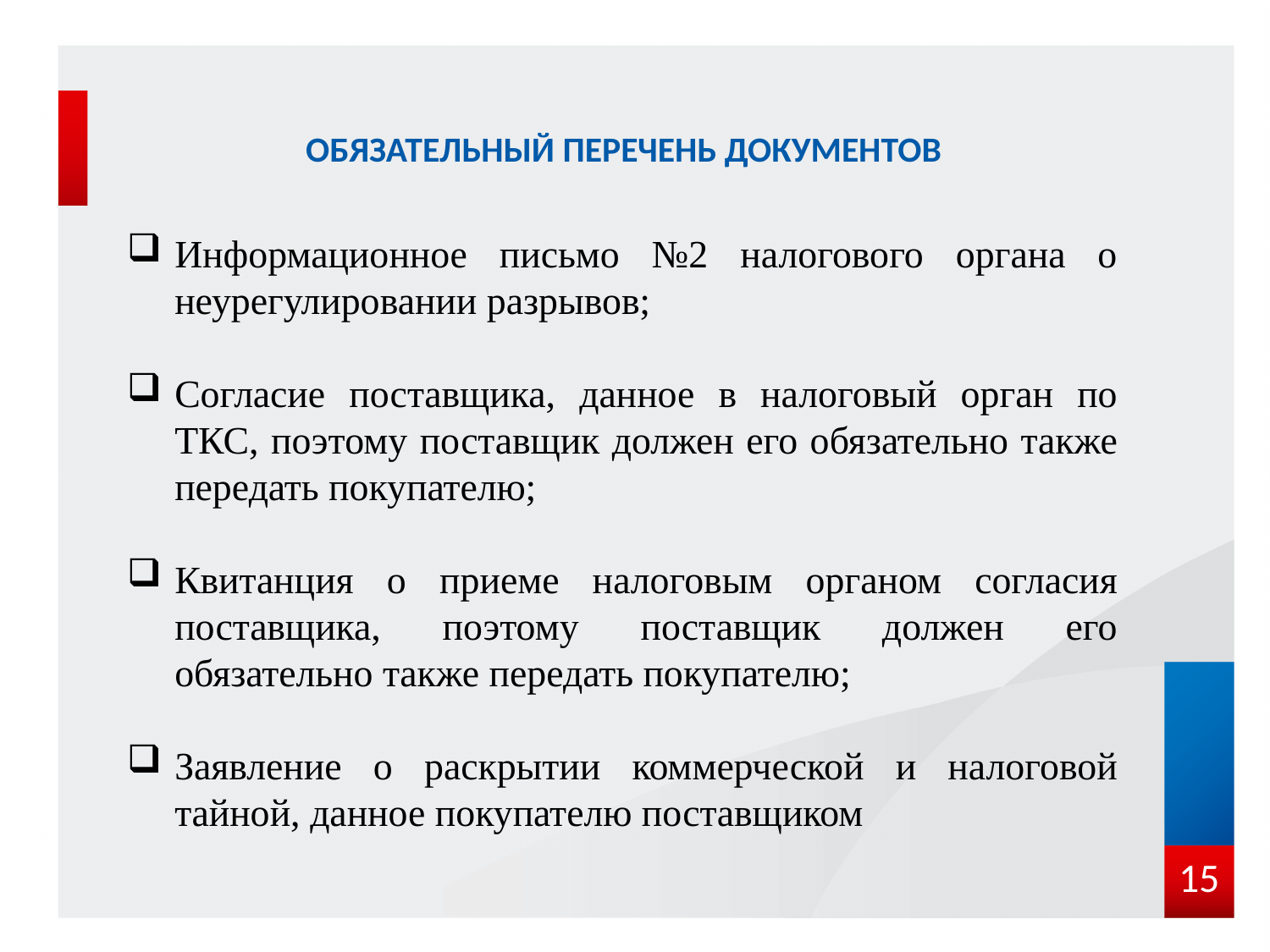

# ОБЯЗАТЕЛЬНЫЙ ПЕРЕЧЕНЬ ДОКУМЕНТОВ
Информационное письмо №2 налогового органа о неурегулировании разрывов;

Согласие поставщика, данное в налоговый орган по ТКС, поэтому поставщик должен его обязательно также передать покупателю;

Квитанция о приеме налоговым органом согласия поставщика, поэтому поставщик должен его обязательно также передать покупателю;

Заявление о раскрытии коммерческой и налоговой тайной, данное покупателю поставщиком

15